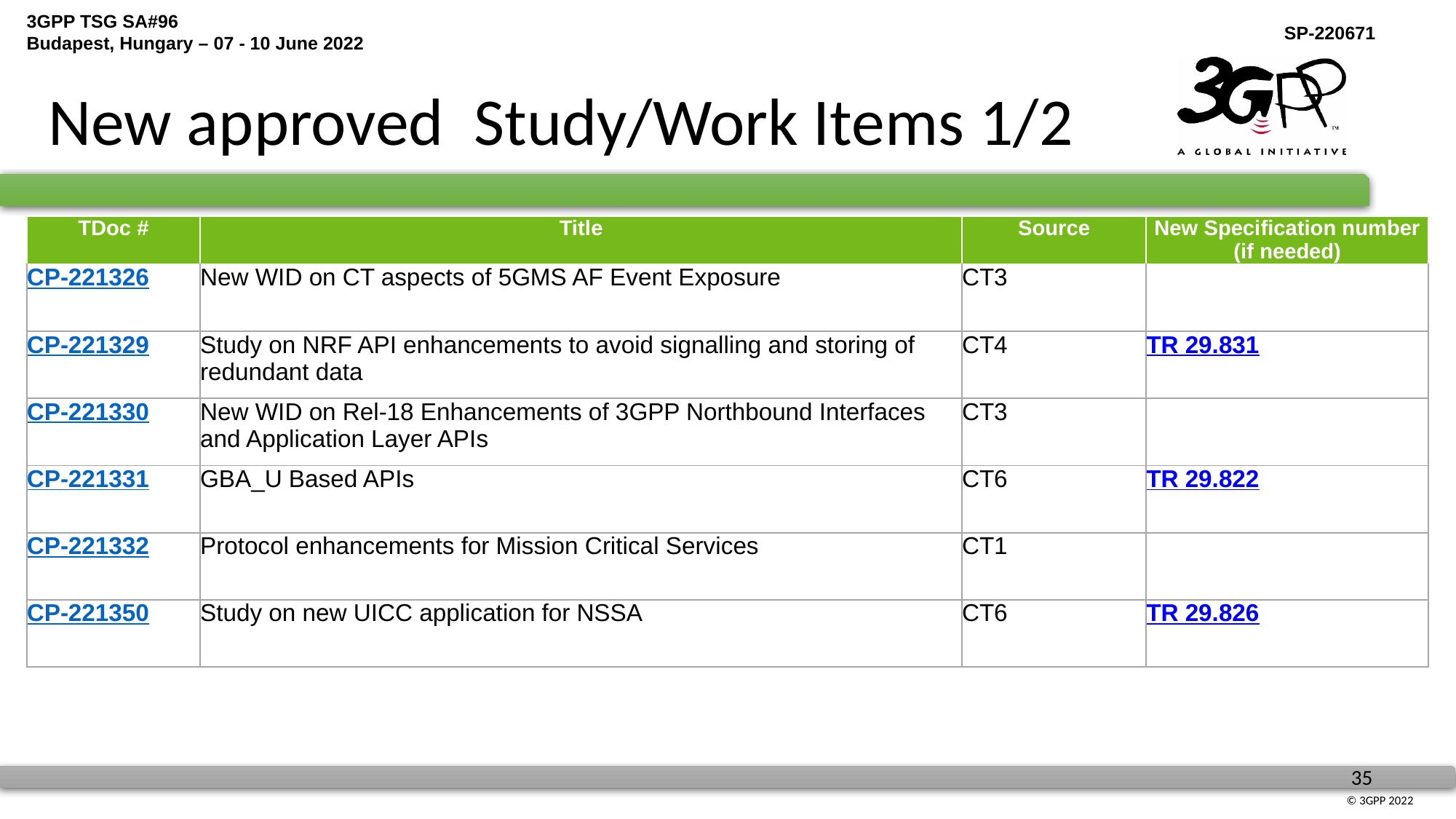

# New approved  Study/Work Items 1/2
| TDoc # | Title | Source | New Specification number (if needed) |
| --- | --- | --- | --- |
| CP-221326 | New WID on CT aspects of 5GMS AF Event Exposure | CT3 |  |
| CP-221329 | Study on NRF API enhancements to avoid signalling and storing of redundant data | CT4 | TR 29.831 |
| CP-221330 | New WID on Rel-18 Enhancements of 3GPP Northbound Interfaces and Application Layer APIs | CT3 |  |
| CP-221331 | GBA\_U Based APIs | CT6 | TR 29.822 |
| CP-221332 | Protocol enhancements for Mission Critical Services | CT1 |  |
| CP-221350 | Study on new UICC application for NSSA | CT6 | TR 29.826 |